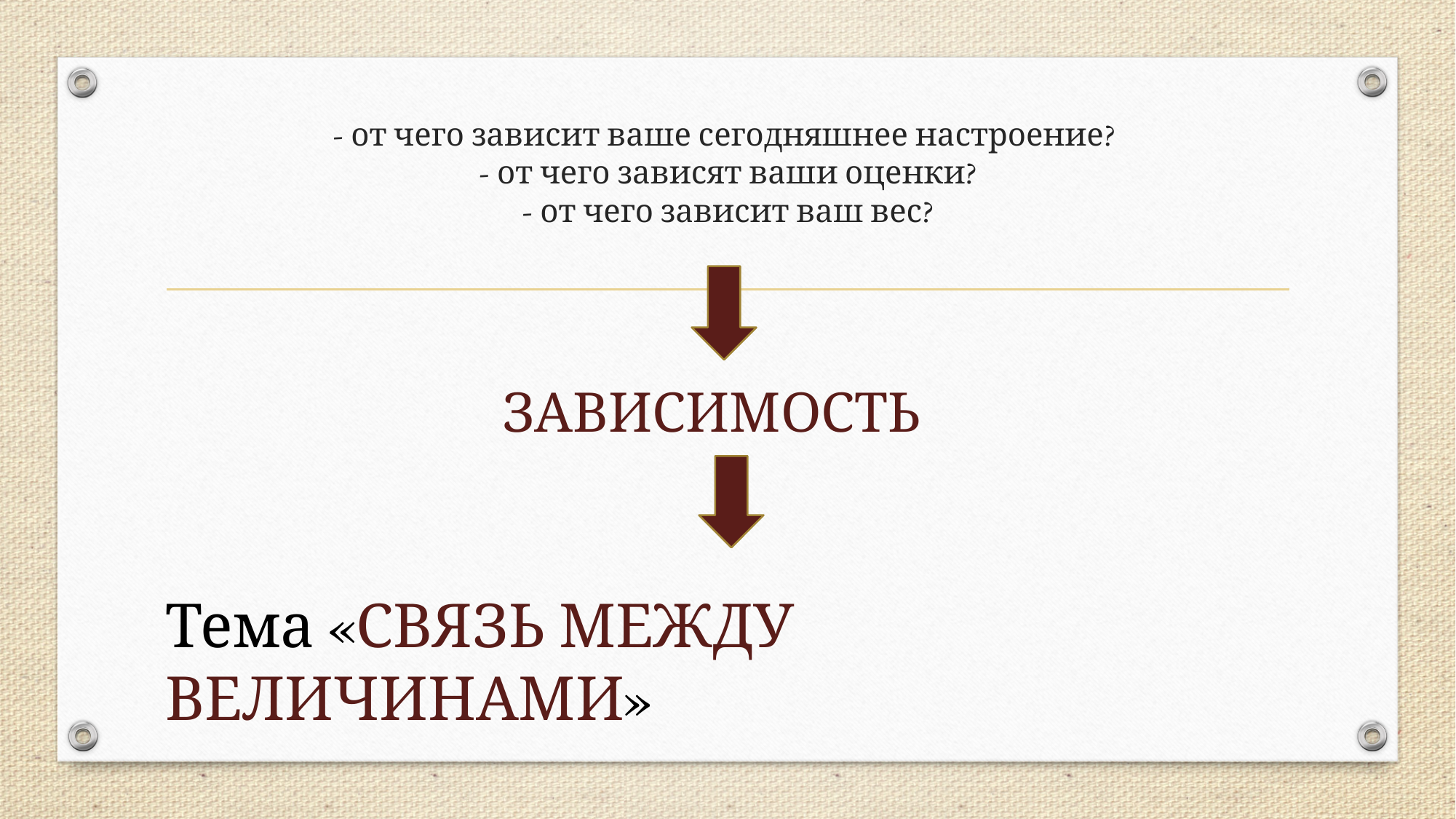

# - от чего зависит ваше сегодняшнее настроение? - от чего зависят ваши оценки? - от чего зависит ваш вес?

ЗАВИСИМОСТЬ

Тема «СВЯЗЬ МЕЖДУ ВЕЛИЧИНАМИ»